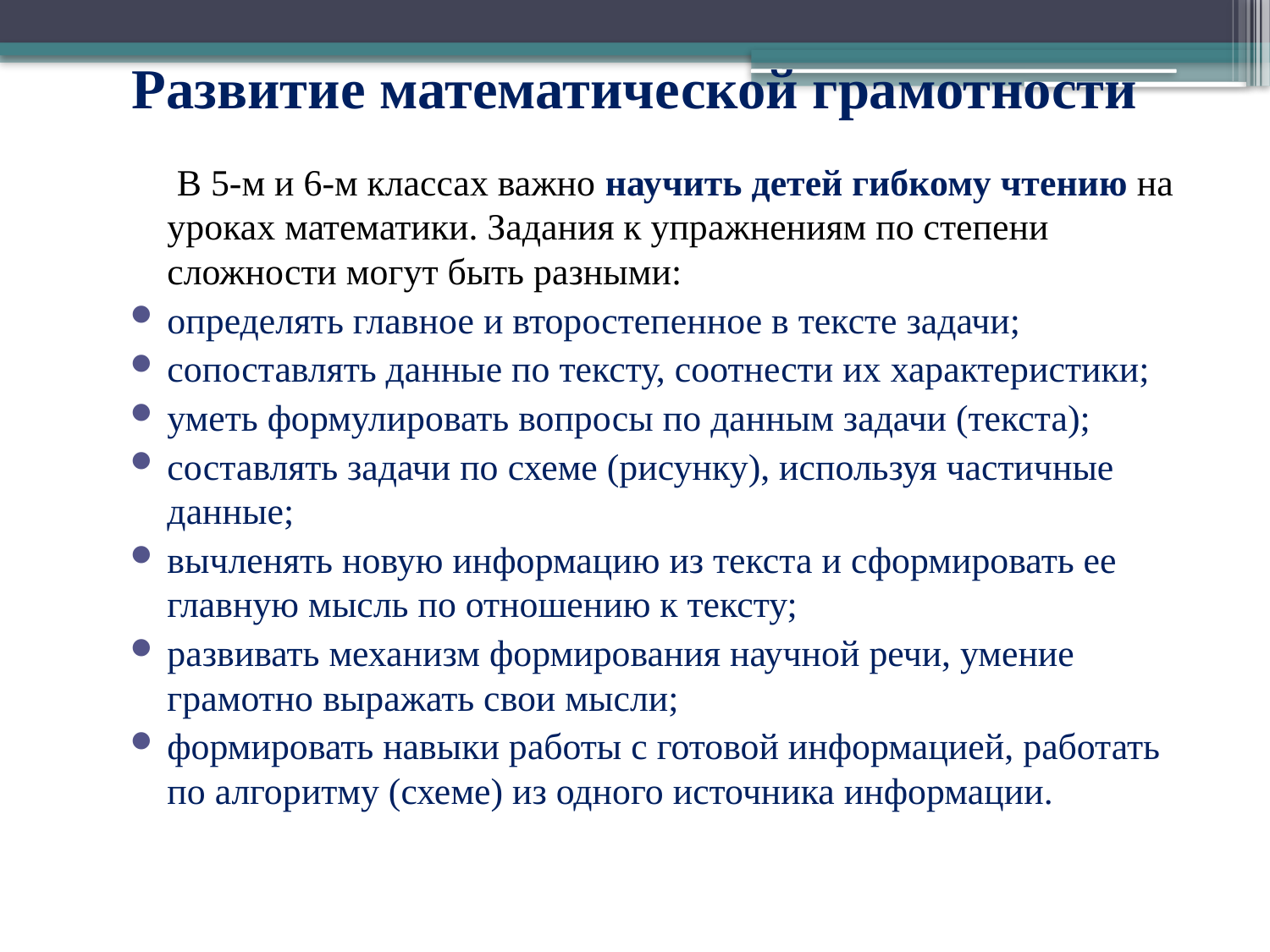

Развитие математической грамотности
     В 5-м и 6-м классах важно научить детей гибкому чтению на уроках математики. Задания к упражнениям по степени сложности могут быть разными:
определять главное и второстепенное в тексте задачи;
сопоставлять данные по тексту, соотнести их характеристики;
уметь формулировать вопросы по данным задачи (текста);
составлять задачи по схеме (рисунку), используя частичные данные;
вычленять новую информацию из текста и сформировать ее главную мысль по отношению к тексту;
развивать механизм формирования научной речи, умение грамотно выражать свои мысли;
формировать навыки работы с готовой информацией, работать по алгоритму (схеме) из одного источника информации.